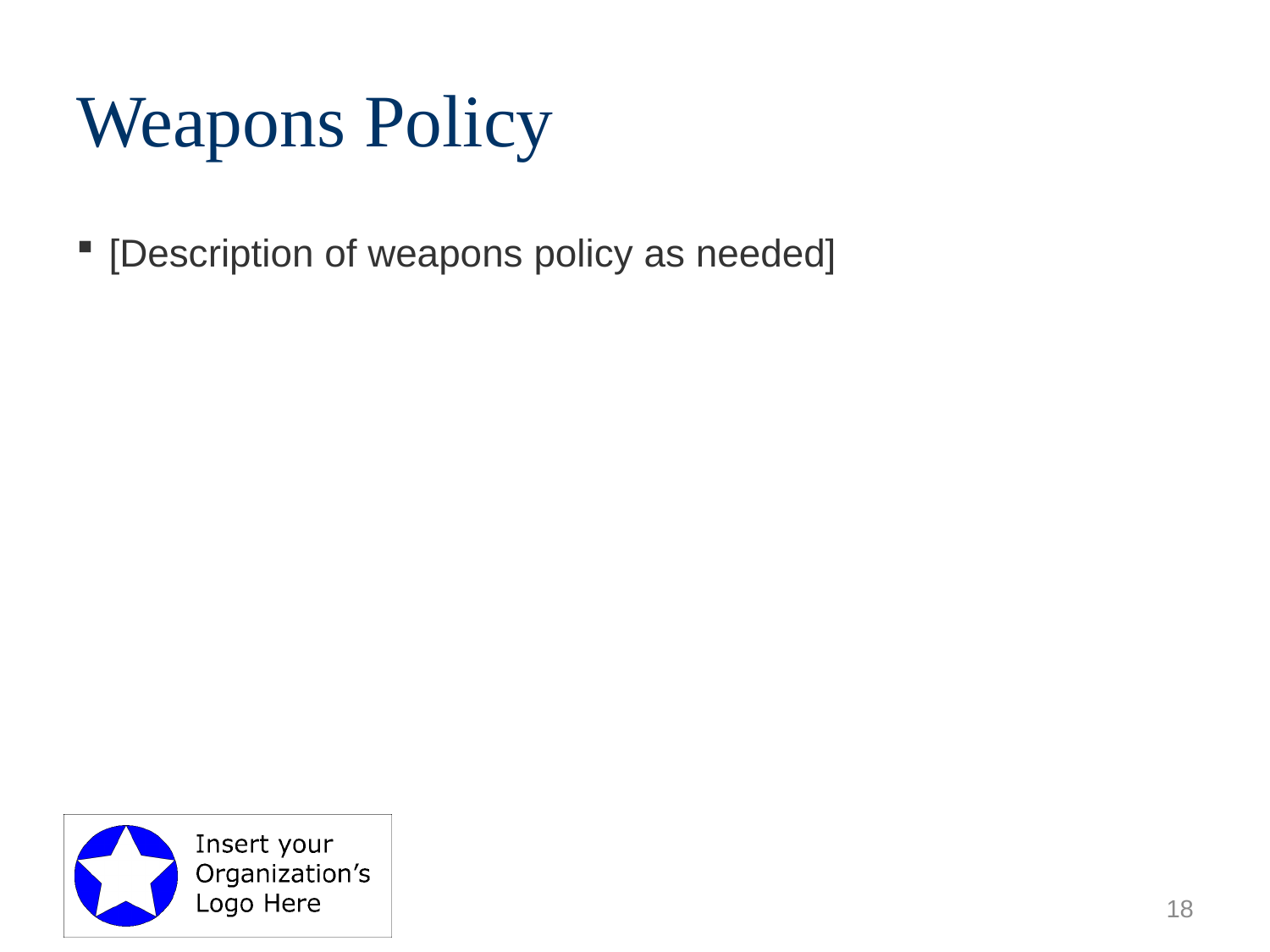

# Weapons Policy
[Description of weapons policy as needed]
18